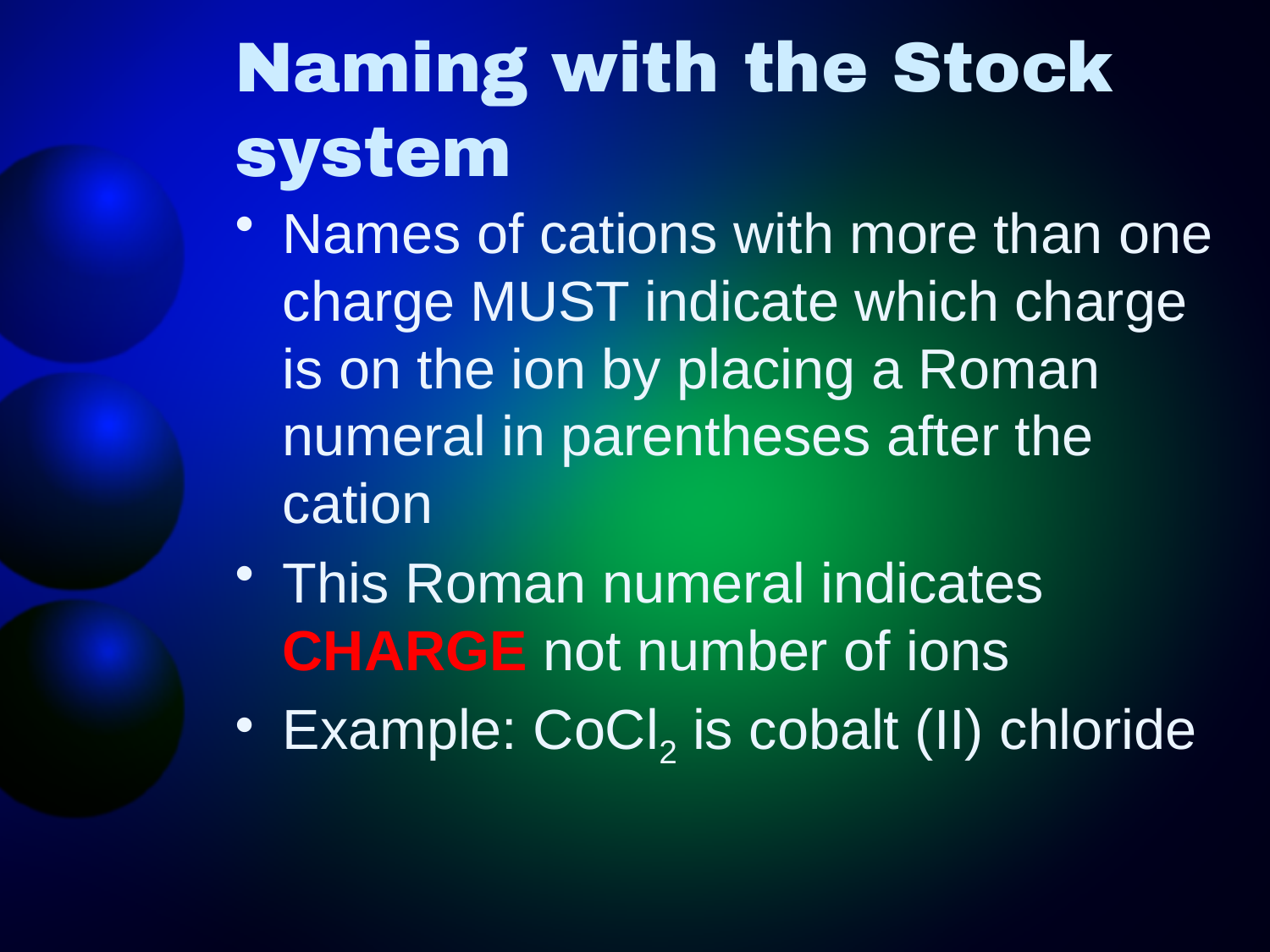

# Naming with the Stock system
Names of cations with more than one charge MUST indicate which charge is on the ion by placing a Roman numeral in parentheses after the cation
This Roman numeral indicates CHARGE not number of ions
Example: CoCl2 is cobalt (II) chloride